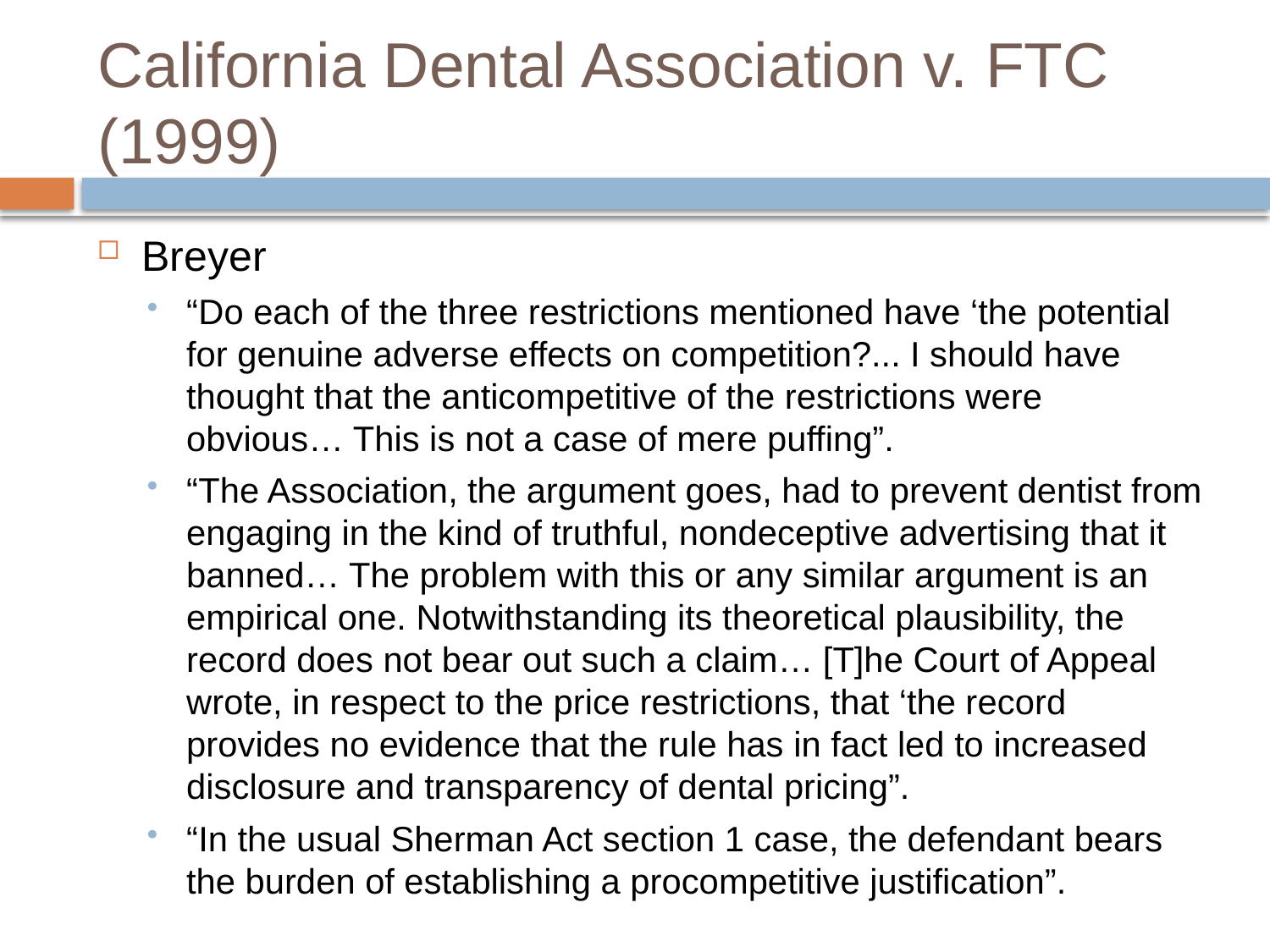

# California Dental Association v. FTC (1999)
Breyer
“Do each of the three restrictions mentioned have ‘the potential for genuine adverse effects on competition?... I should have thought that the anticompetitive of the restrictions were obvious… This is not a case of mere puffing”.
“The Association, the argument goes, had to prevent dentist from engaging in the kind of truthful, nondeceptive advertising that it banned… The problem with this or any similar argument is an empirical one. Notwithstanding its theoretical plausibility, the record does not bear out such a claim… [T]he Court of Appeal wrote, in respect to the price restrictions, that ‘the record provides no evidence that the rule has in fact led to increased disclosure and transparency of dental pricing”.
“In the usual Sherman Act section 1 case, the defendant bears the burden of establishing a procompetitive justification”.